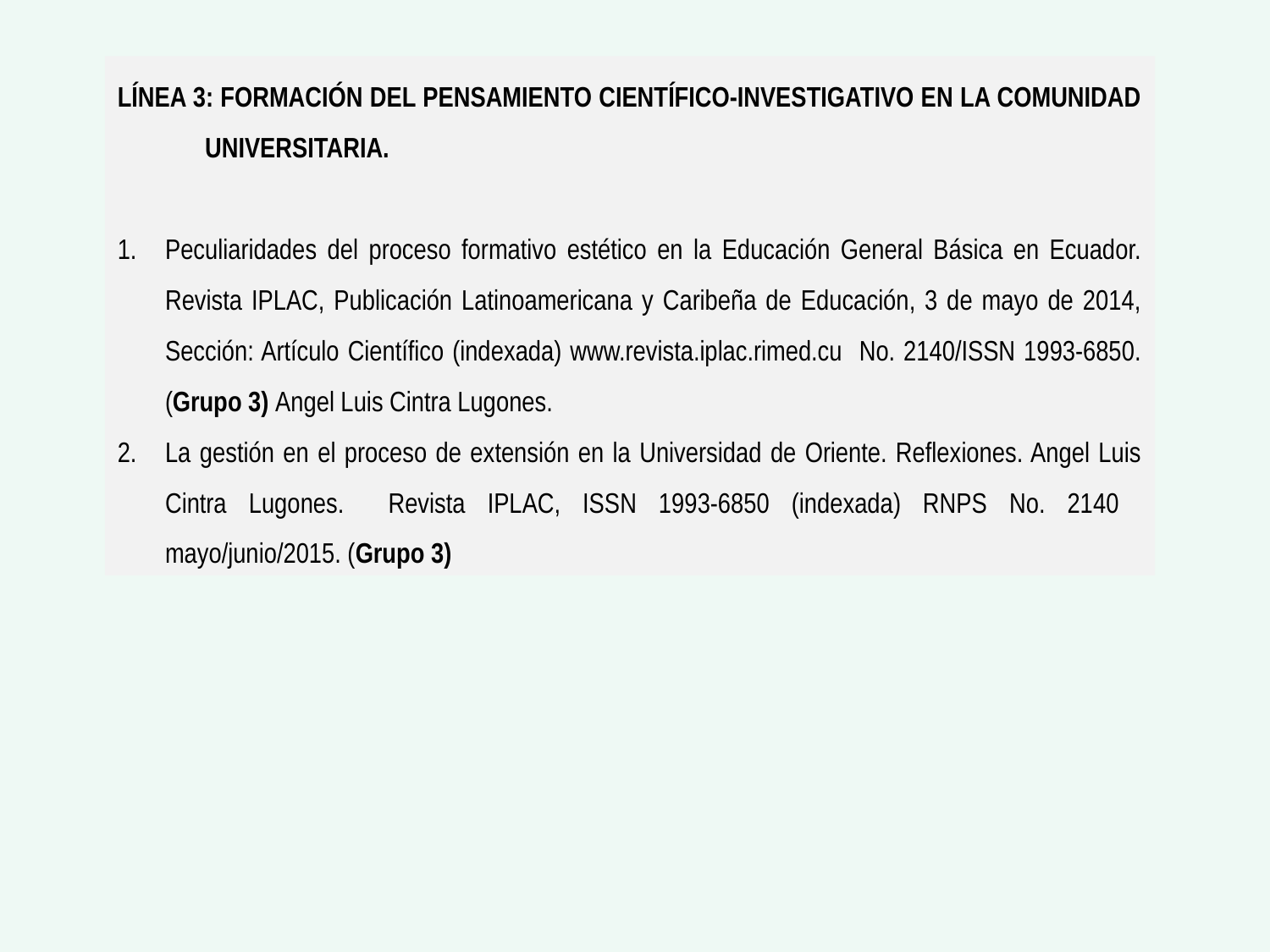

LÍNEA 3: FORMACIÓN DEL PENSAMIENTO CIENTÍFICO-INVESTIGATIVO EN LA COMUNIDAD UNIVERSITARIA.

Peculiaridades del proceso formativo estético en la Educación General Básica en Ecuador. Revista IPLAC, Publicación Latinoamericana y Caribeña de Educación, 3 de mayo de 2014, Sección: Artículo Científico (indexada) www.revista.iplac.rimed.cu  No. 2140/ISSN 1993-6850. (Grupo 3) Angel Luis Cintra Lugones.
La gestión en el proceso de extensión en la Universidad de Oriente. Reflexiones. Angel Luis Cintra Lugones.  Revista IPLAC, ISSN 1993-6850 (indexada) RNPS No. 2140  mayo/junio/2015. (Grupo 3)